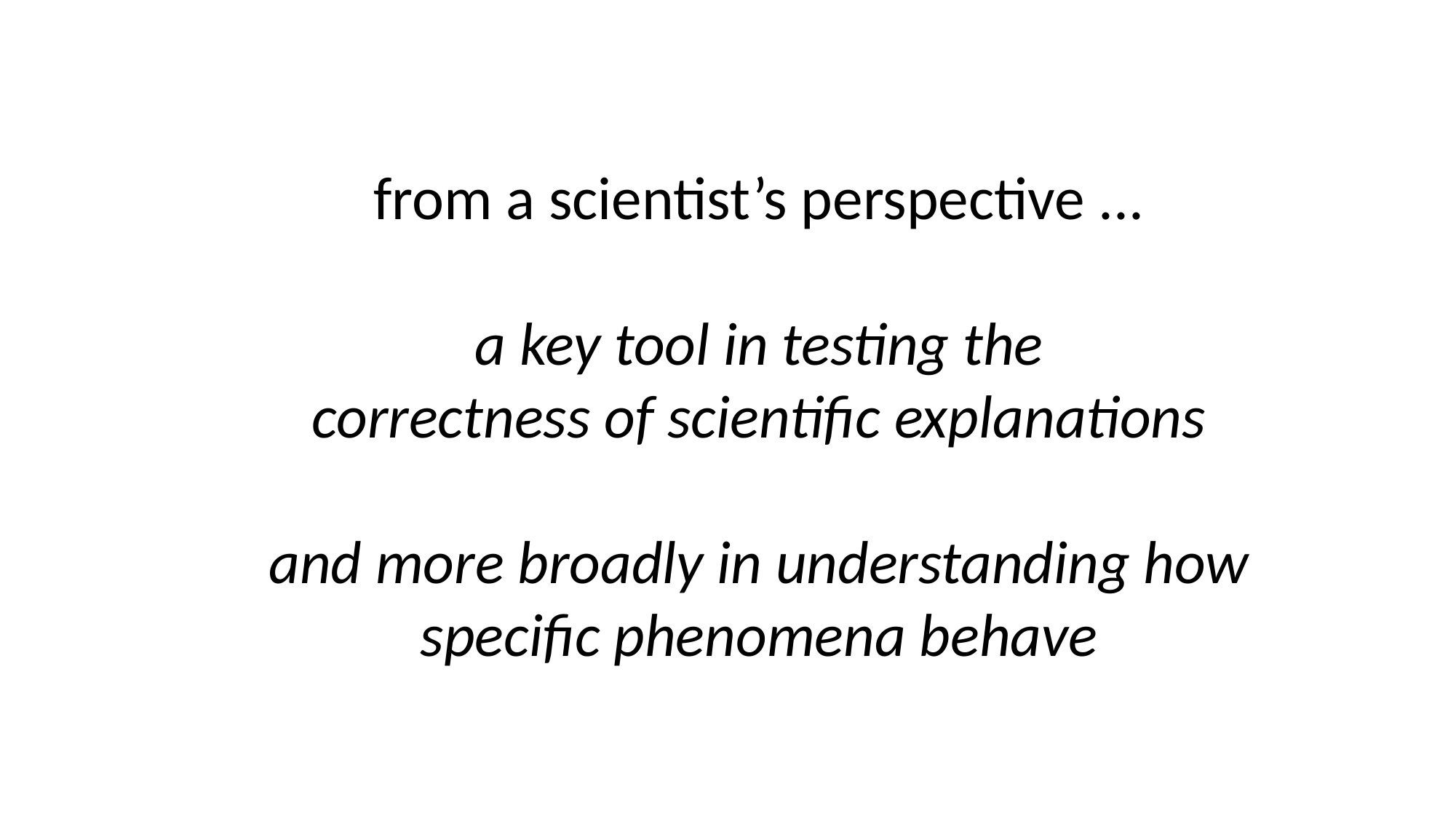

from a scientist’s perspective ...

a key tool in testing the
correctness of scientific explanations

and more broadly in understanding how
specific phenomena behave